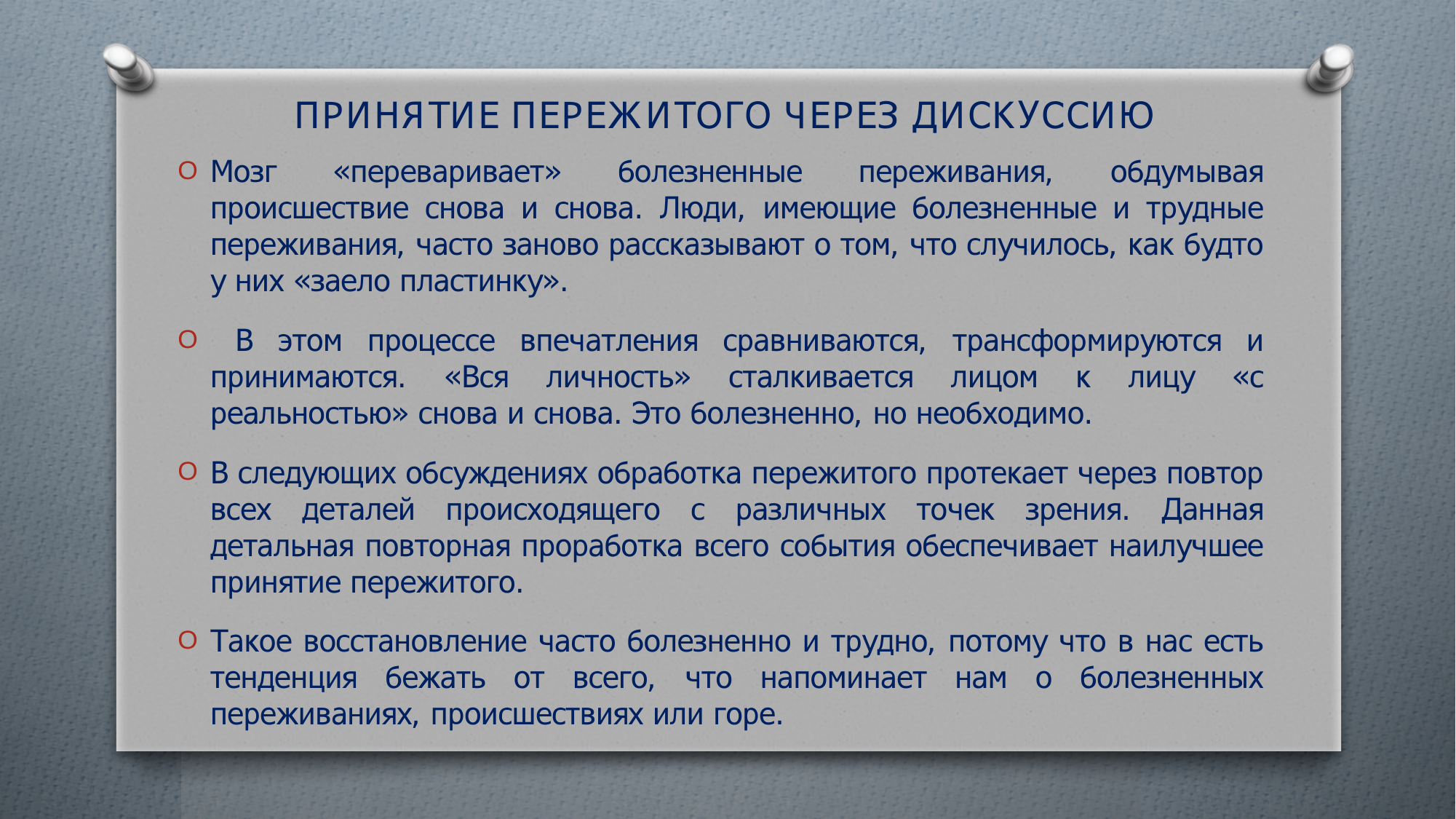

# ПРИНЯТИЕ ПЕРЕЖИТОГО ЧЕРЕЗ ДИСКУССИЮ
Мозг «переваривает» болезненные переживания, обдумывая происшествие снова и снова. Люди, имеющие болезненные и трудные переживания, часто заново рассказывают о том, что случилось, как будто у них «заело пластинку».

 В этом процессе впечатления сравниваются, трансформируются и принимаются. «Вся личность» сталкивается лицом к лицу «с реальностью» снова и снова. Это болезненно, но необходимо.

В следующих обсуждениях обработка пережитого протекает через повтор всех деталей происходящего с различных точек зрения. Данная детальная повторная проработка всего события обеспечивает наилучшее принятие пережитого.

Такое восстановление часто болезненно и трудно, потому что в нас есть тенденция бежать от всего, что напоминает нам о болезненных переживаниях, происшествиях или горе.